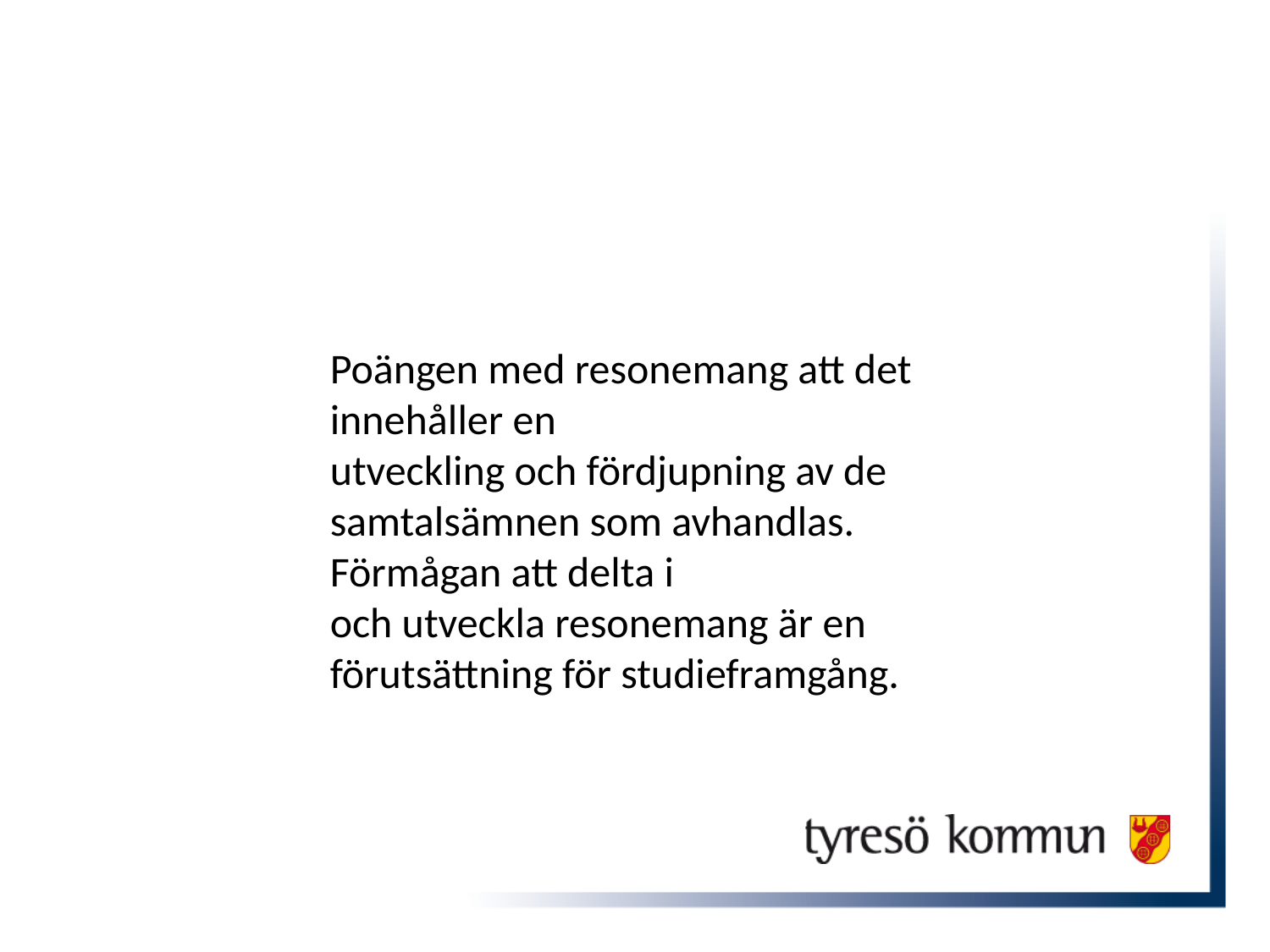

Poängen med resonemang att det innehåller en
utveckling och fördjupning av de samtalsämnen som avhandlas. Förmågan att delta i
och utveckla resonemang är en förutsättning för studieframgång.